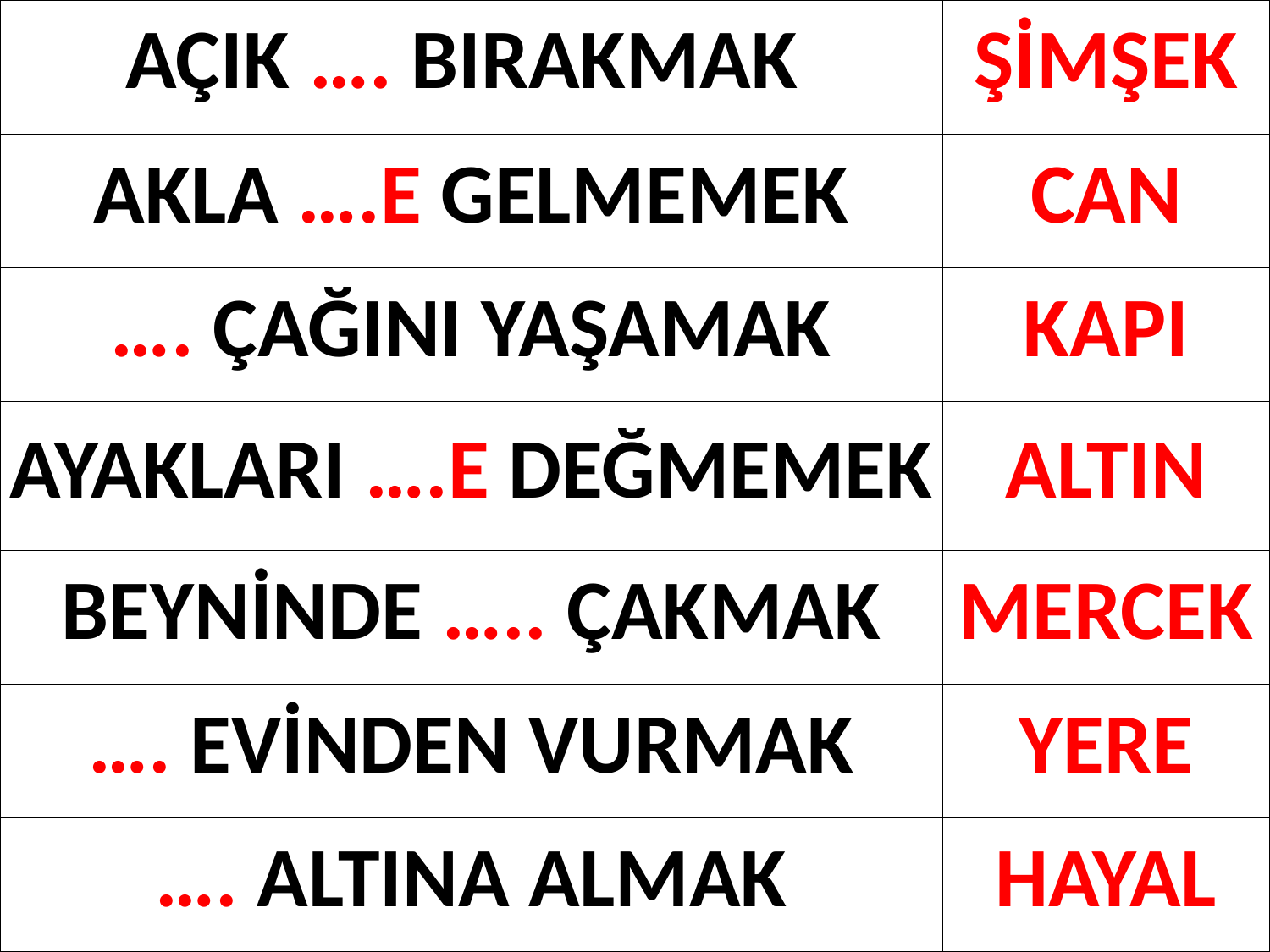

| AÇIK …. BIRAKMAK | ŞİMŞEK |
| --- | --- |
| AKLA ….E GELMEMEK | CAN |
| …. ÇAĞINI YAŞAMAK | KAPI |
| AYAKLARI ….E DEĞMEMEK | ALTIN |
| BEYNİNDE ….. ÇAKMAK | MERCEK |
| …. EVİNDEN VURMAK | YERE |
| …. ALTINA ALMAK | HAYAL |